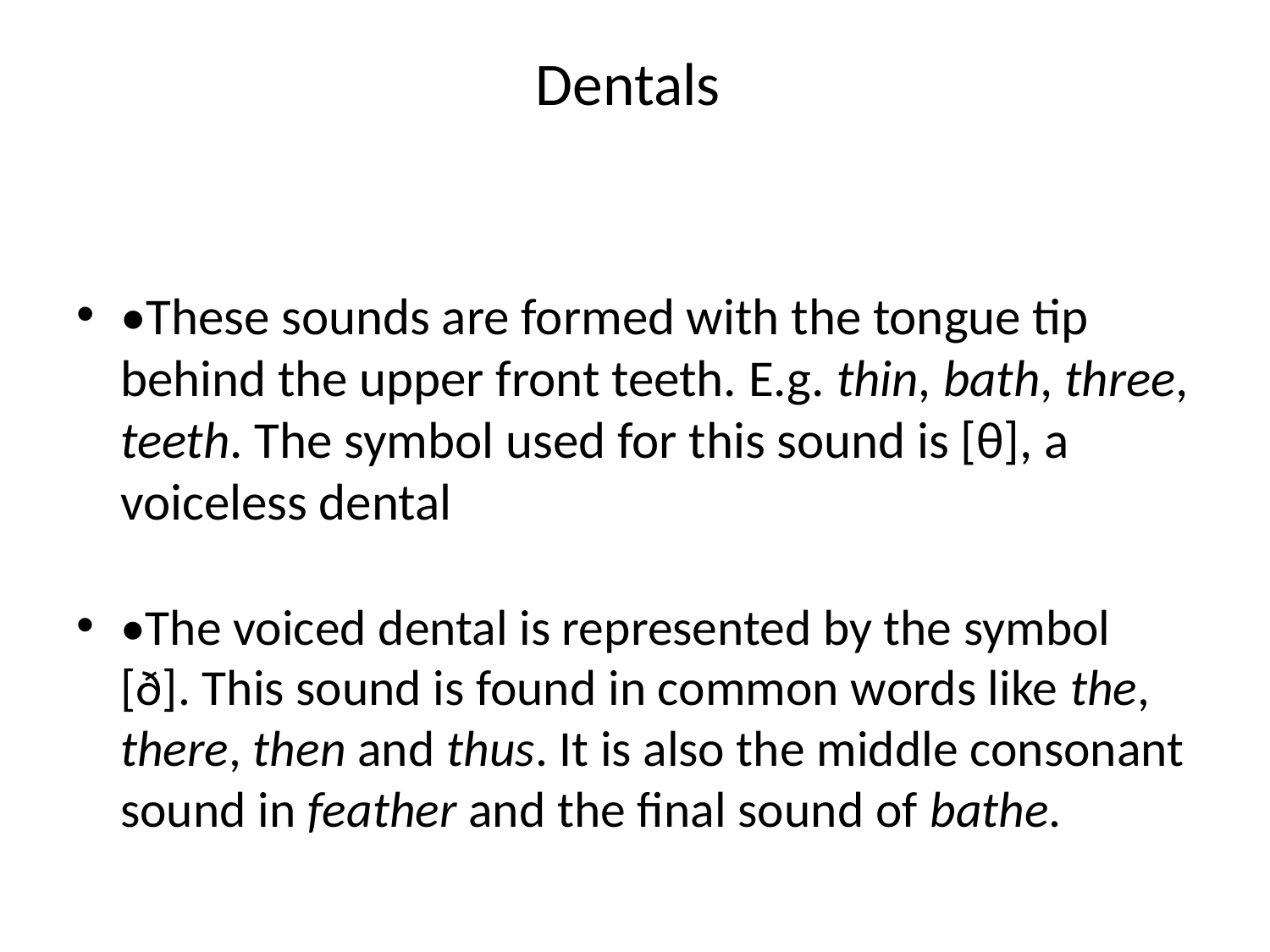

# Dentals

•These sounds are formed with the tongue tip behind the upper front teeth. E.g. thin, bath, three, teeth. The symbol used for this sound is [θ], a voiceless dental

•The voiced dental is represented by the symbol [ð]. This sound is found in common words like the, there, then and thus. It is also the middle consonant sound in feather and the final sound of bathe.